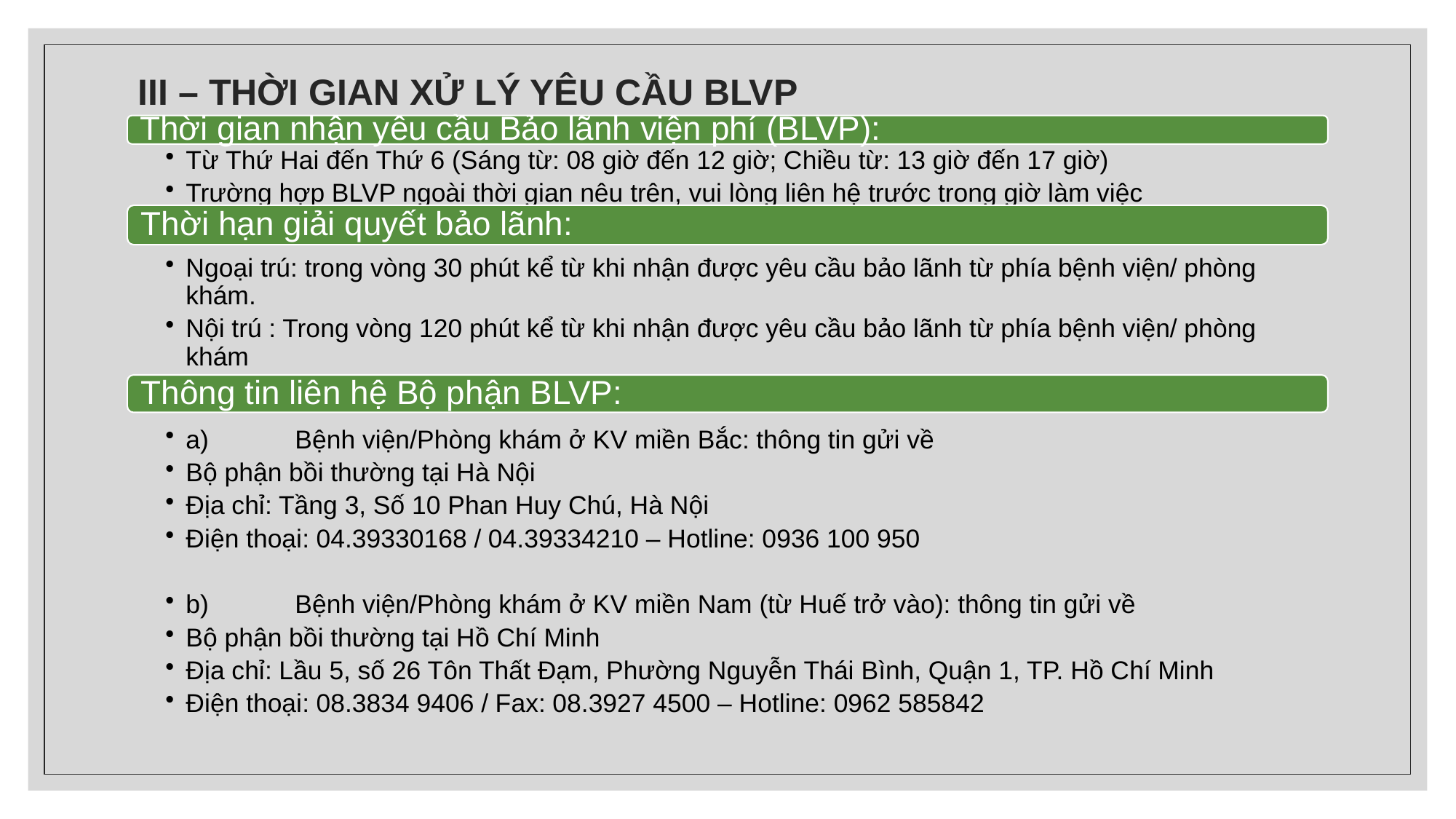

# III – THỜI GIAN XỬ LÝ YÊU CẦU BLVP
Thời gian nhận yêu cầu Bảo lãnh viện phí (BLVP):
Từ Thứ Hai đến Thứ 6 (Sáng từ: 08 giờ đến 12 giờ; Chiều từ: 13 giờ đến 17 giờ)
Trường hợp BLVP ngoài thời gian nêu trên, vui lòng liên hệ trước trong giờ làm việc
Thời hạn giải quyết bảo lãnh:
Ngoại trú: trong vòng 30 phút kể từ khi nhận được yêu cầu bảo lãnh từ phía bệnh viện/ phòng khám.
Nội trú : Trong vòng 120 phút kể từ khi nhận được yêu cầu bảo lãnh từ phía bệnh viện/ phòng khám
Thông tin liên hệ Bộ phận BLVP:

a)	Bệnh viện/Phòng khám ở KV miền Bắc: thông tin gửi về
Bộ phận bồi thường tại Hà Nội
Địa chỉ: Tầng 3, Số 10 Phan Huy Chú, Hà Nội
Điện thoại: 04.39330168 / 04.39334210 – Hotline: 0936 100 950

b)	Bệnh viện/Phòng khám ở KV miền Nam (từ Huế trở vào): thông tin gửi về
Bộ phận bồi thường tại Hồ Chí Minh
Địa chỉ: Lầu 5, số 26 Tôn Thất Đạm, Phường Nguyễn Thái Bình, Quận 1, TP. Hồ Chí Minh
Điện thoại: 08.3834 9406 / Fax: 08.3927 4500 – Hotline: 0962 585842